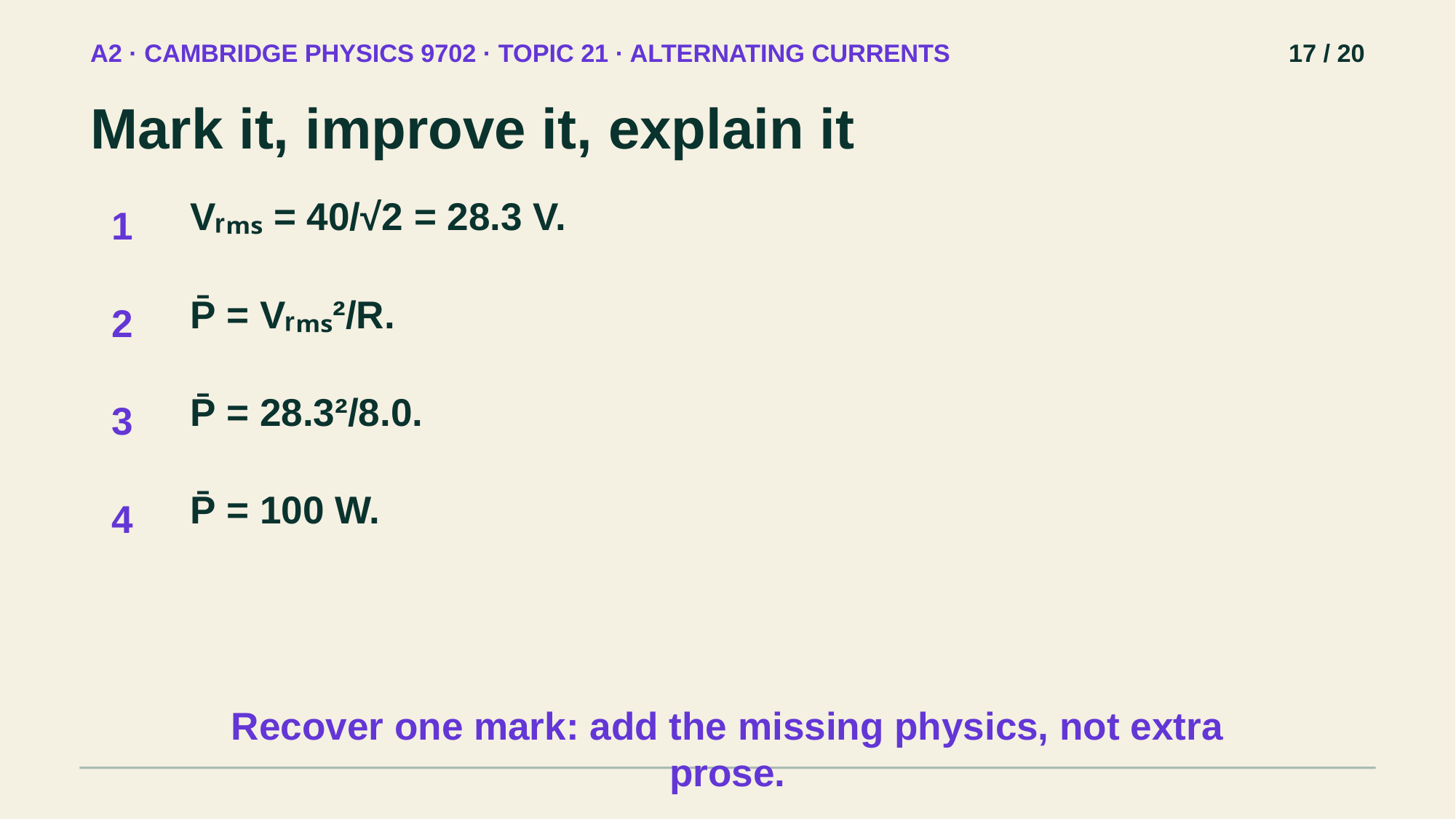

A2 · CAMBRIDGE PHYSICS 9702 · TOPIC 21 · ALTERNATING CURRENTS
17 / 20
Mark it, improve it, explain it
Vᵣₘₛ = 40/√2 = 28.3 V.
1
P̄ = Vᵣₘₛ²/R.
2
P̄ = 28.3²/8.0.
3
P̄ = 100 W.
4
Recover one mark: add the missing physics, not extra prose.